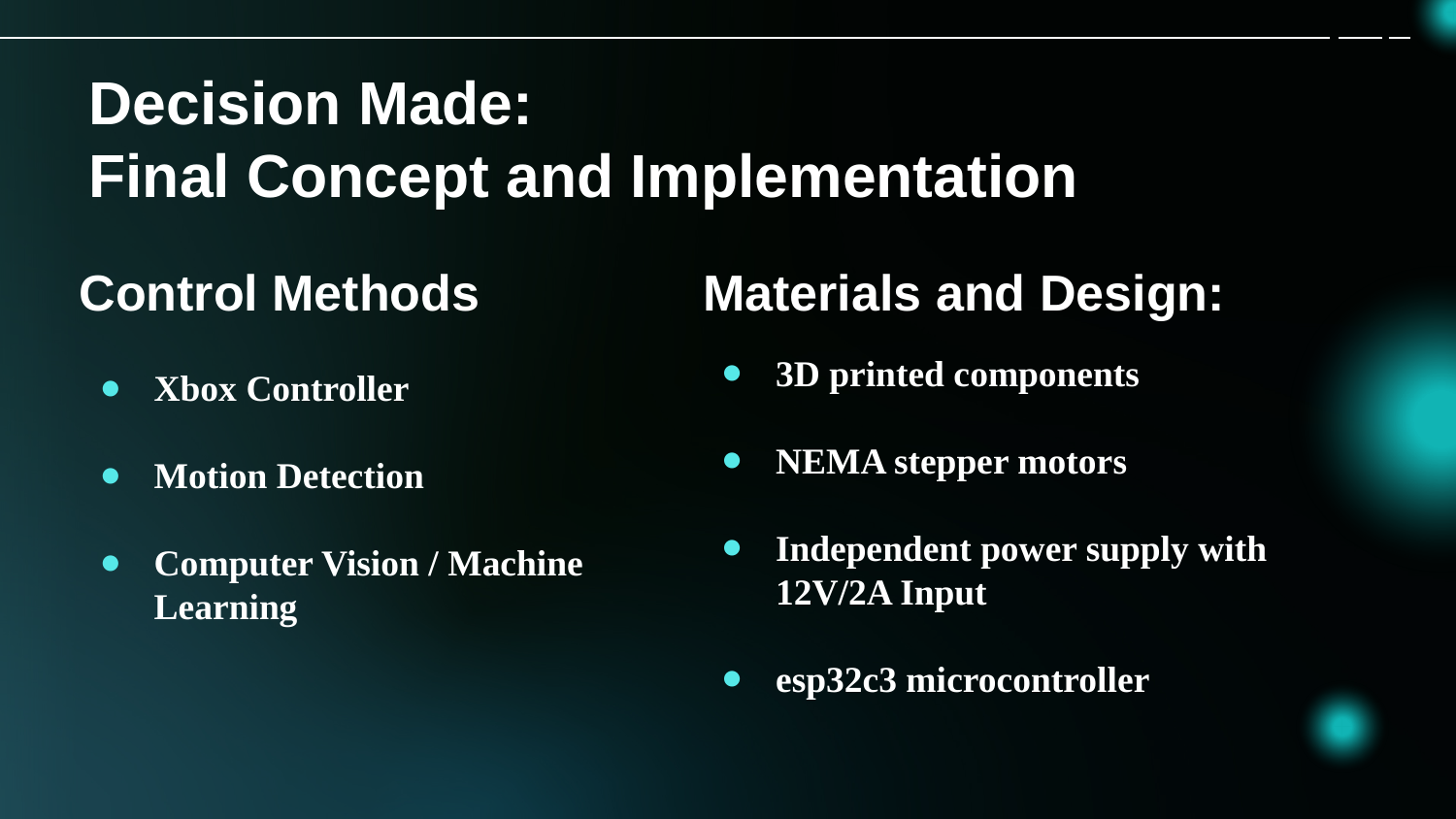

# Decision Made:
Final Concept and Implementation
Control Methods
Materials and Design:
3D printed components

NEMA stepper motors

Independent power supply with 12V/2A Input

esp32c3 microcontroller
Xbox Controller

Motion Detection

Computer Vision / Machine Learning